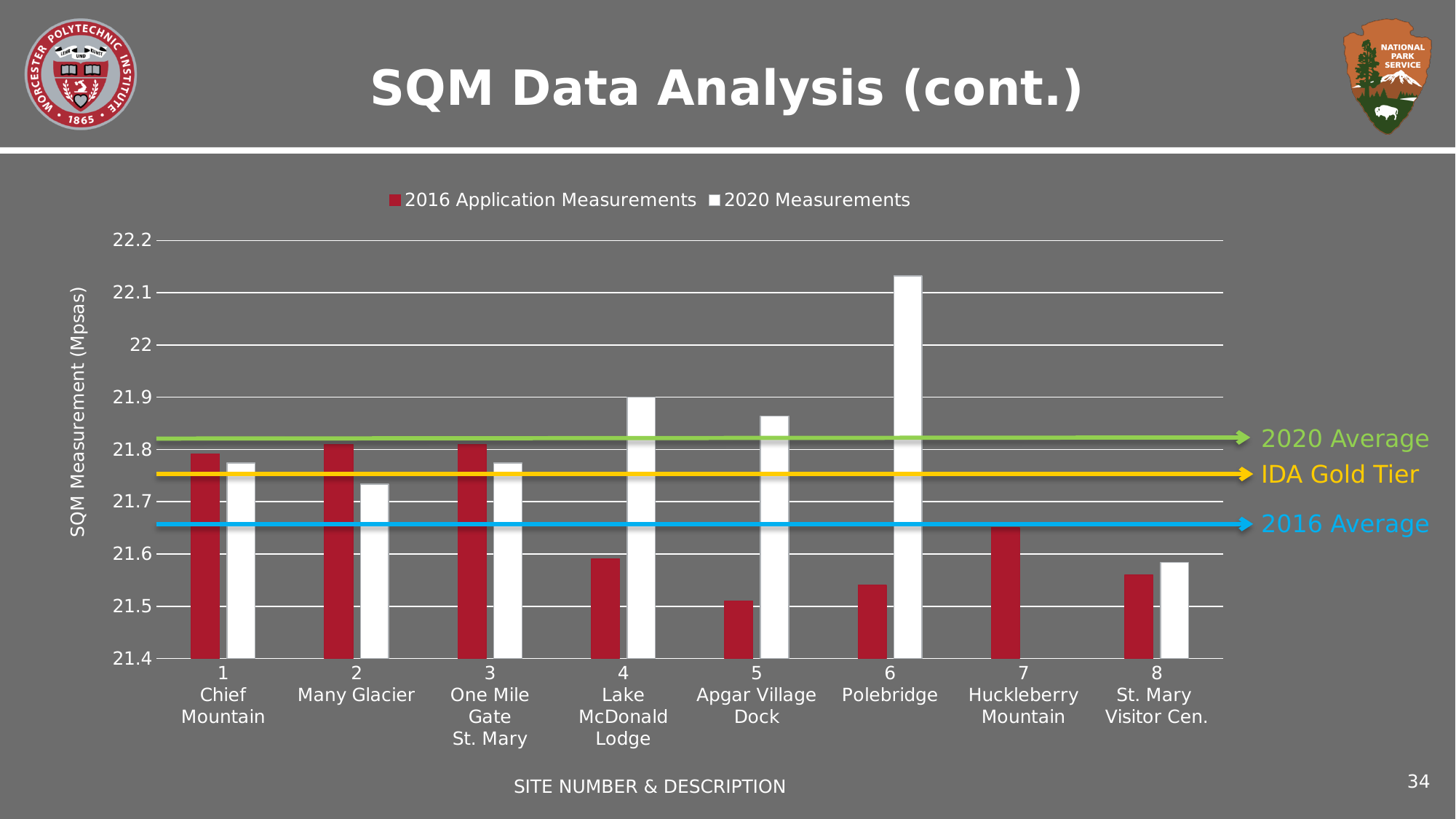

# SQM Data Analysis (cont.)

### Chart

| Category | 2016 Application Measurements | 2020 Measurements |
|---|---|---|
| 1
Chief Mountain | 21.792 | 21.774 |
| 2
Many Glacier | 21.81 | 21.734 |
| 3
One Mile Gate
St. Mary | 21.81 | 21.774 |
| 4
Lake McDonald
Lodge | 21.59 | 21.9 |
| 5
Apgar Village
Dock | 21.51 | 21.863999999999997 |
| 6
Polebridge | 21.54 | 22.131999999999998 |
| 7
Huckleberry
Mountain | 21.65 | 0.0 |
| 8
St. Mary
Visitor Cen. | 21.56 | 21.583999999999996 |
2020 Average
IDA Gold Tier
2016 Average
34
SITE NUMBER & DESCRIPTION